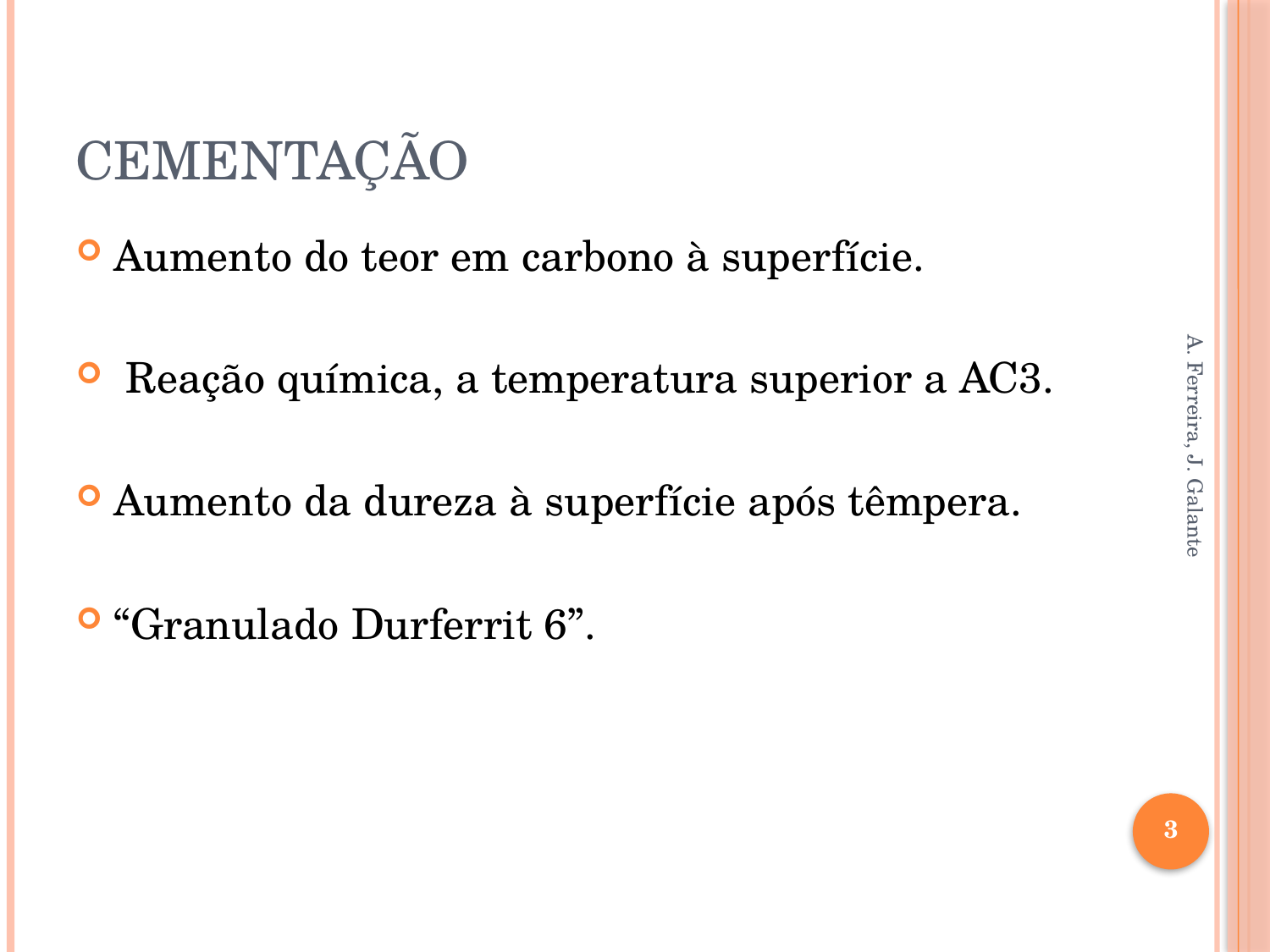

# Cementação
Aumento do teor em carbono à superfície.

 Reação química, a temperatura superior a AC3.

Aumento da dureza à superfície após têmpera.

“Granulado Durferrit 6”.
A. Ferreira, J. Galante
3